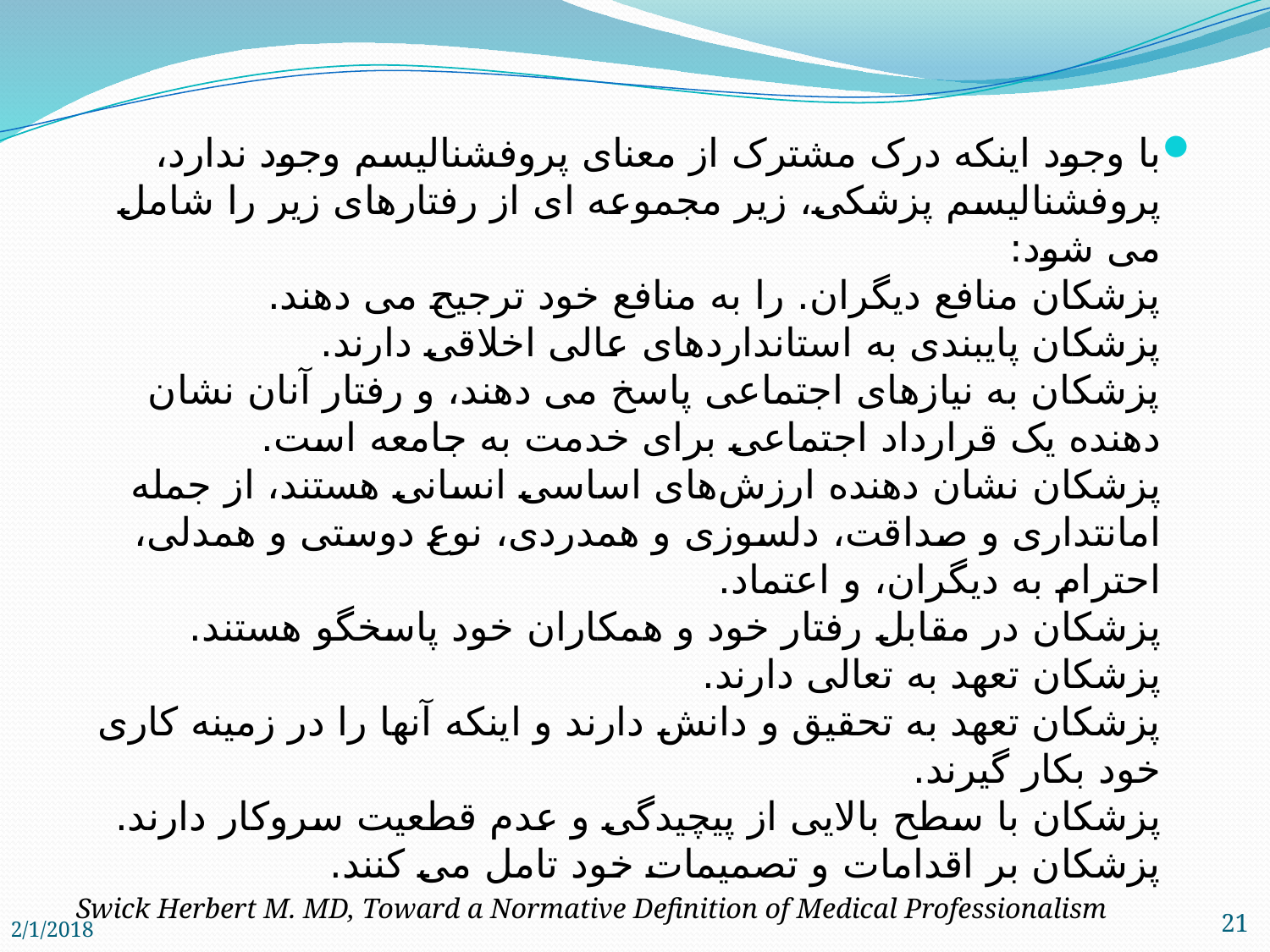

با وجود اینکه درک مشترک از معنای پروفشنالیسم وجود ندارد، پروفشنالیسم پزشکی، زیر مجموعه ای از رفتارهای زیر را شامل می شود:
پزشکان منافع دیگران. را به منافع خود ترجیح می دهند.
پزشکان پایبندی به استانداردهای عالی اخلاقی دارند.
پزشکان به نیازهای اجتماعی پاسخ می دهند، و رفتار آنان نشان دهنده یک قرارداد اجتماعی برای خدمت به جامعه است.
پزشکان نشان دهنده ارزش‌های اساسی انسانی هستند، از جمله امانتداری و صداقت، دلسوزی و همدردی، نوع دوستی و همدلی، احترام به دیگران، و اعتماد.
پزشکان در مقابل رفتار خود و همکاران خود پاسخگو هستند.
پزشکان تعهد به تعالی دارند.
پزشکان تعهد به تحقیق و دانش دارند و اینکه آنها را در زمینه کاری خود بکار گیرند.
پزشکان با سطح بالایی از پیچیدگی و عدم قطعیت سروکار دارند.
پزشکان بر اقدامات و تصمیمات خود تامل می کنند.
Swick Herbert M. MD, Toward a Normative Definition of Medical Professionalism
2/1/2018
21